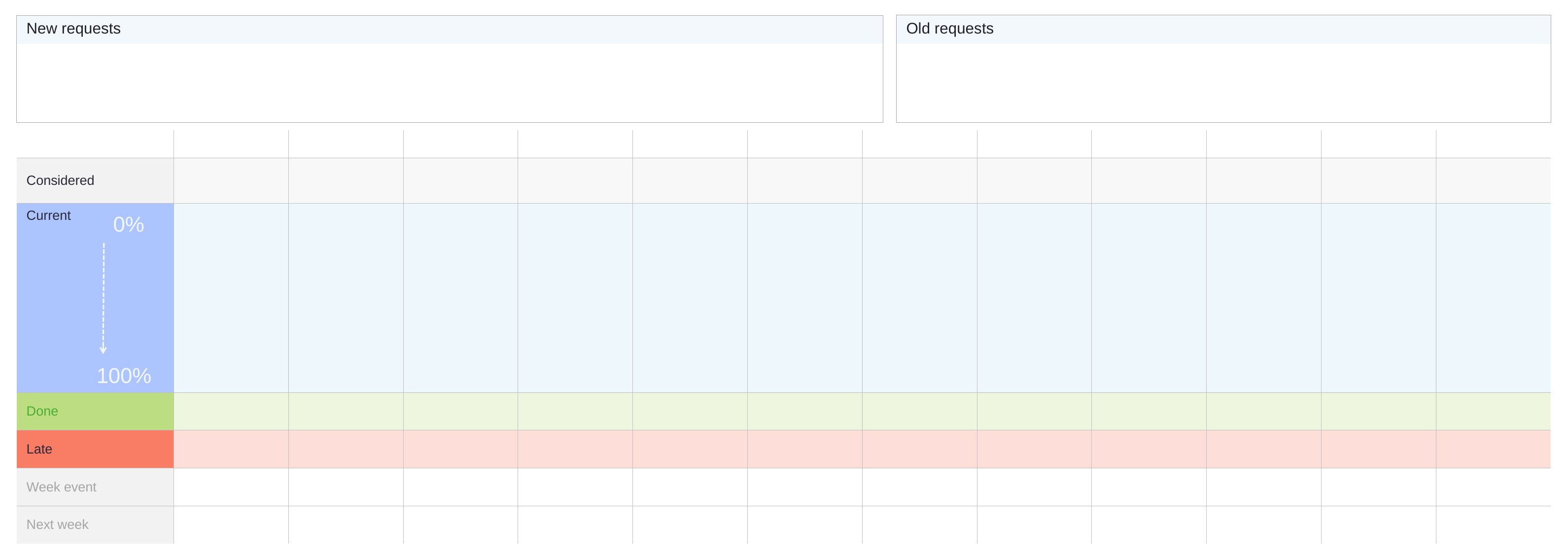

| Old requests |
| --- |
|  |
| New requests |
| --- |
|  |
|  |  |  |  |  |  |  |  |  |  |  |  |  |
| --- | --- | --- | --- | --- | --- | --- | --- | --- | --- | --- | --- | --- |
| Considered |  |  |  |  |  |  |  |  |  |  |  |  |
| Current |  |  |  |  |  |  |  |  |  |  |  |  |
| Done |  |  |  |  |  |  |  |  |  |  |  |  |
| Late |  |  |  |  |  |  |  |  |  |  |  |  |
| Week event |  |  |  |  |  |  |  |  |  |  |  |  |
| Next week |  |  |  |  |  |  |  |  |  |  |  |  |
0%
100%